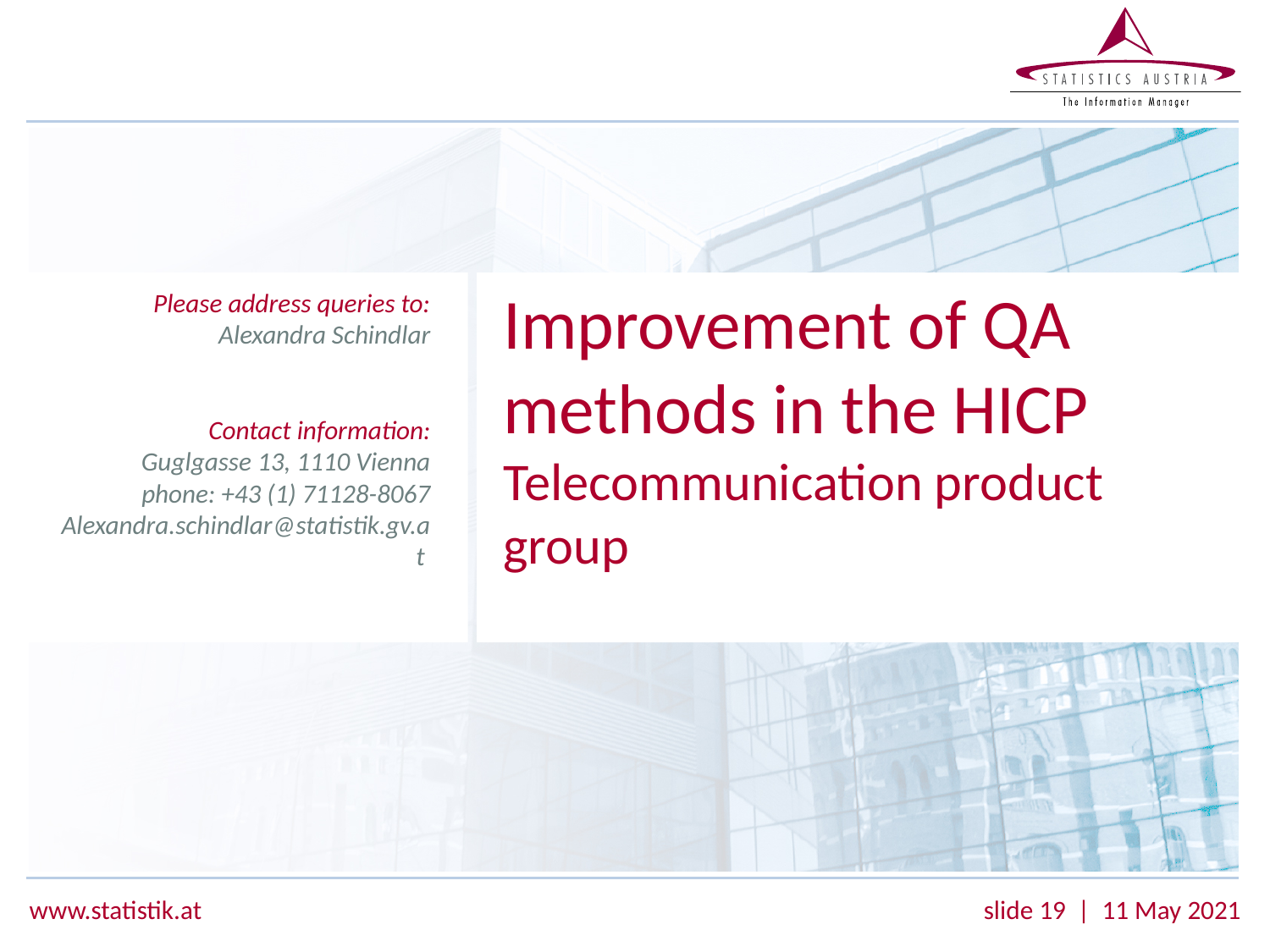

Improvement of QA methods in the HICP Telecommunication product group
Please address queries to:
Alexandra Schindlar

Contact information:
Guglgasse 13, 1110 Vienna
phone: +43 (1) 71128-8067
Alexandra.schindlar@statistik.gv.at